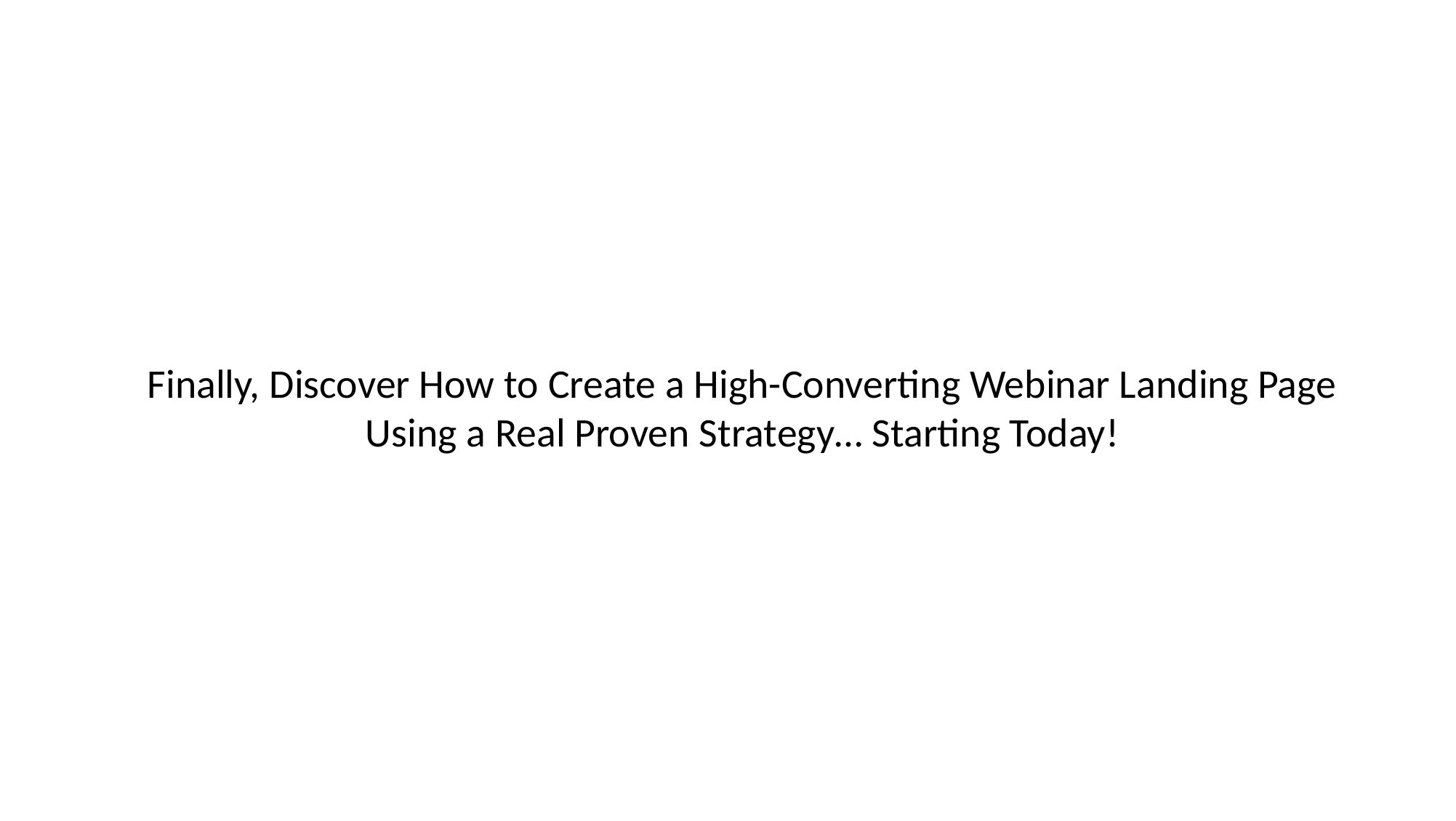

# Finally, Discover How to Create a High-Converting Webinar Landing Page Using a Real Proven Strategy… Starting Today!